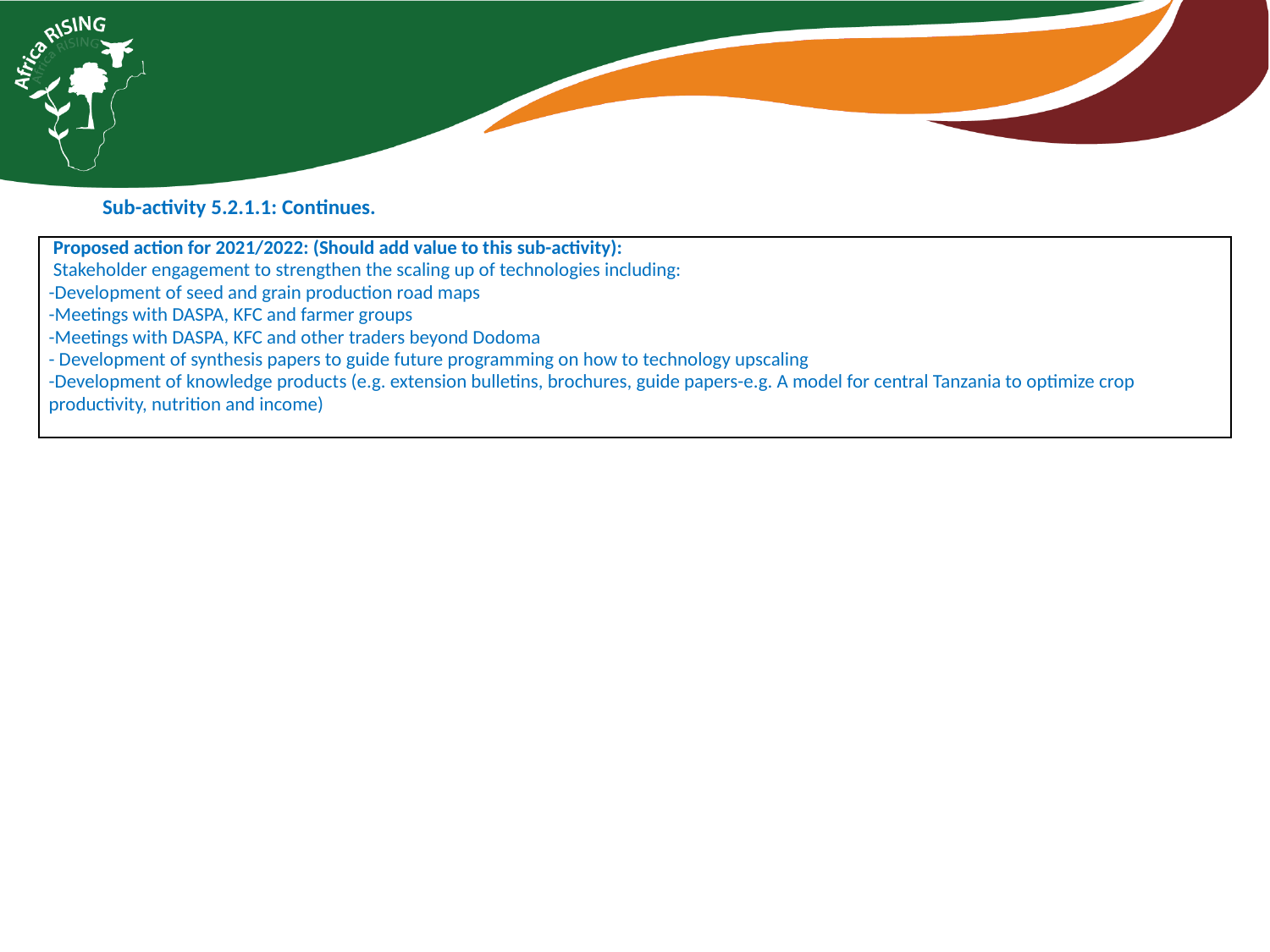

Sub-activity 5.2.1.1: Continues.
| Proposed action for 2021/2022: (Should add value to this sub-activity): Stakeholder engagement to strengthen the scaling up of technologies including: -Development of seed and grain production road maps -Meetings with DASPA, KFC and farmer groups -Meetings with DASPA, KFC and other traders beyond Dodoma - Development of synthesis papers to guide future programming on how to technology upscaling -Development of knowledge products (e.g. extension bulletins, brochures, guide papers-e.g. A model for central Tanzania to optimize crop productivity, nutrition and income) |
| --- |